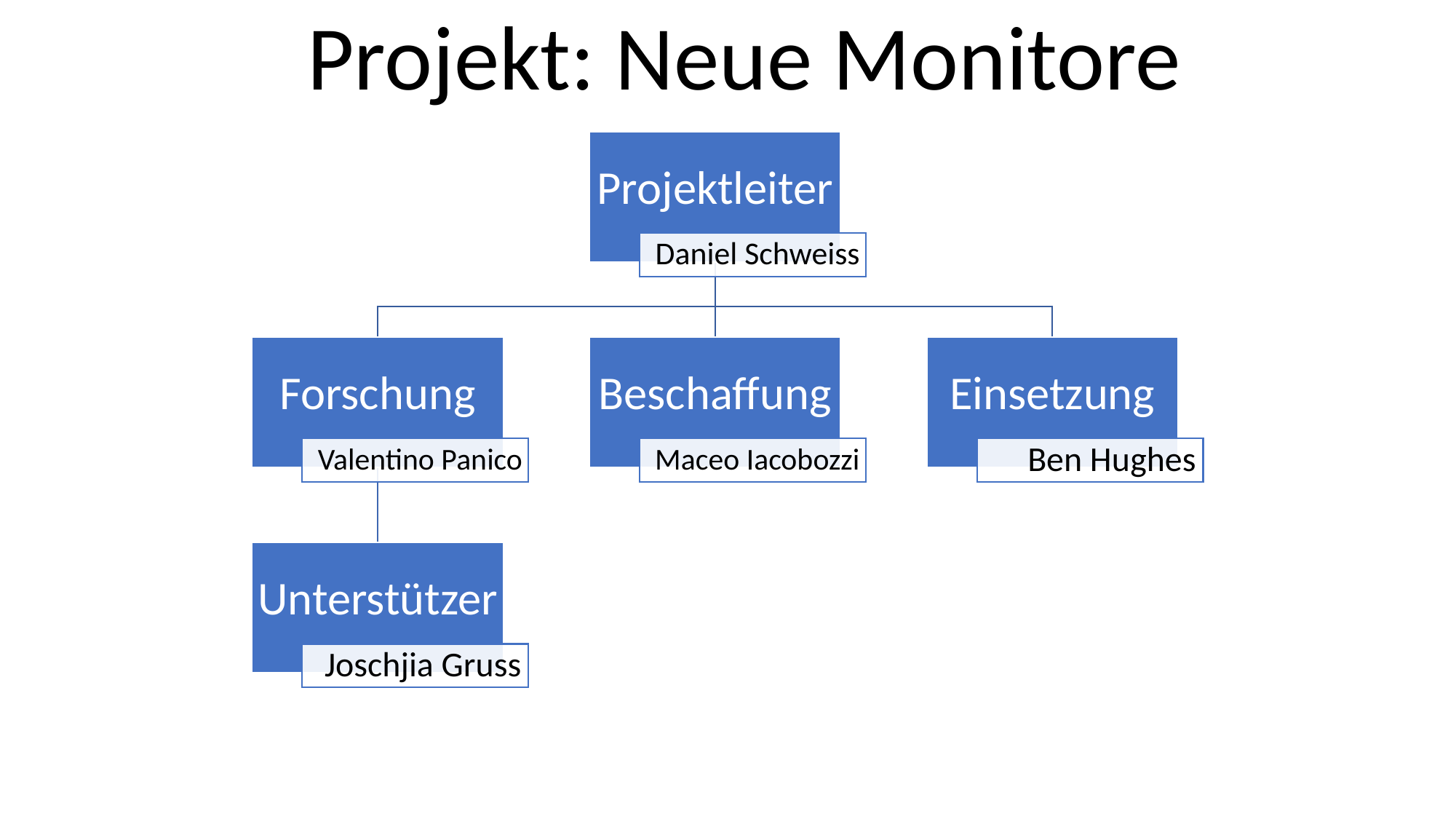

# Projekt: Neue Monitore
Projektleiter
Daniel Schweiss
Forschung
Valentino Panico
Unterstützer
Joschjia Gruss
Beschaffung
Maceo Iacobozzi
Einsetzung
Ben Hughes